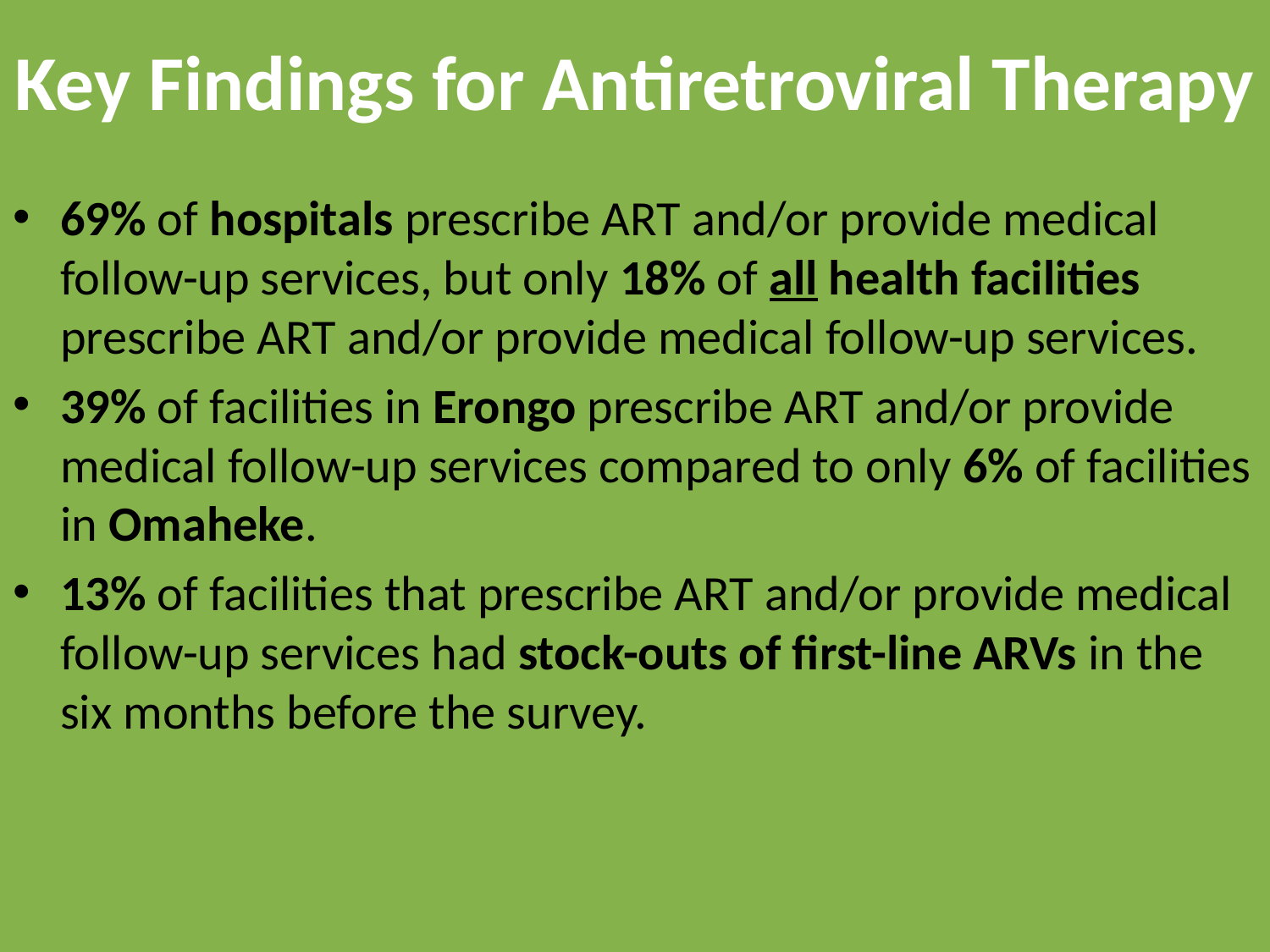

# Key Findings for Antiretroviral Therapy
69% of hospitals prescribe ART and/or provide medical follow-up services, but only 18% of all health facilities prescribe ART and/or provide medical follow-up services.
39% of facilities in Erongo prescribe ART and/or provide medical follow-up services compared to only 6% of facilities in Omaheke.
13% of facilities that prescribe ART and/or provide medical follow-up services had stock-outs of first-line ARVs in the six months before the survey.